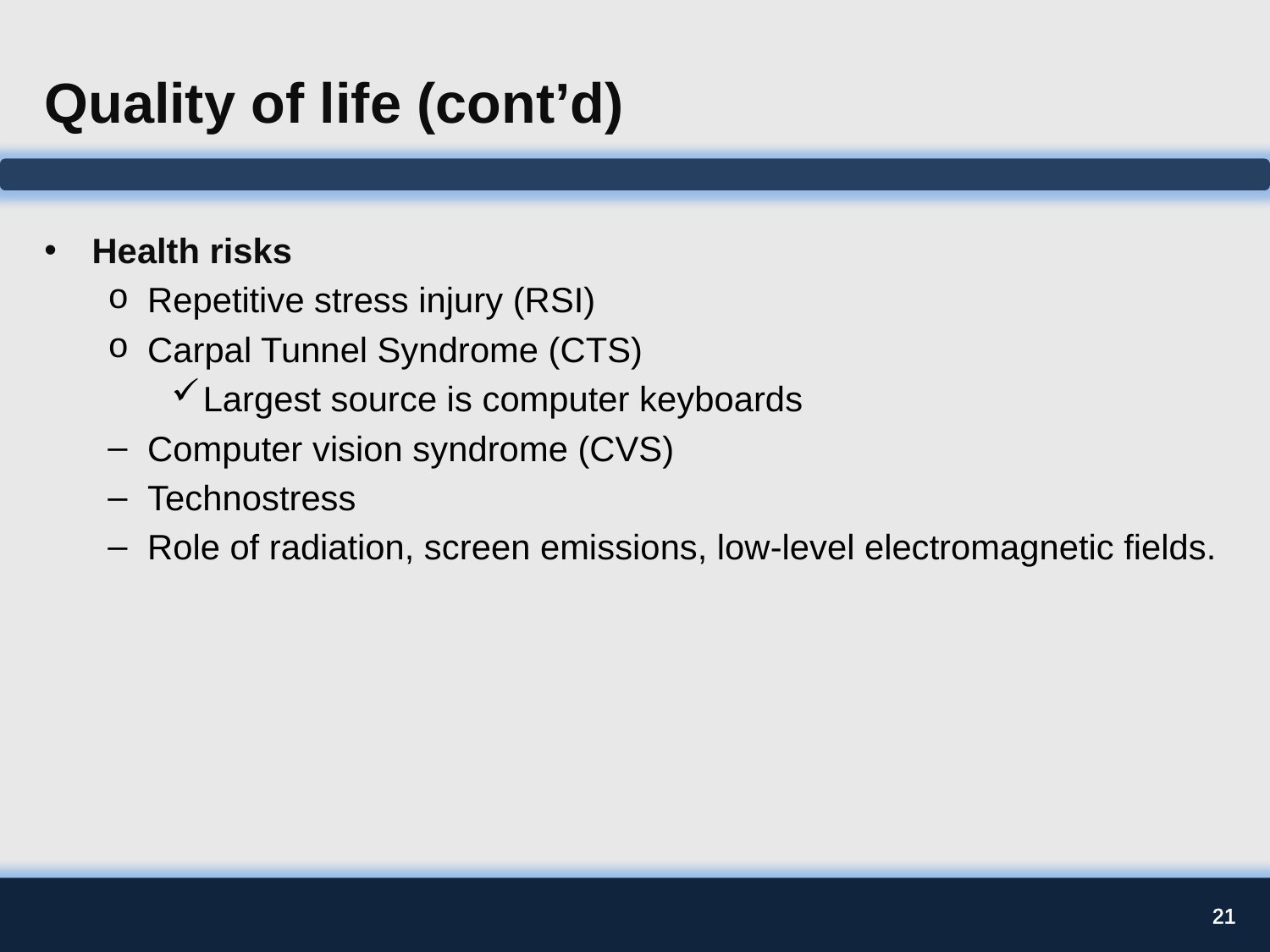

# Quality of life (cont’d)
Health risks
Repetitive stress injury (RSI)
Carpal Tunnel Syndrome (CTS)
Largest source is computer keyboards
Computer vision syndrome (CVS)
Technostress
Role of radiation, screen emissions, low-level electromagnetic fields.

21